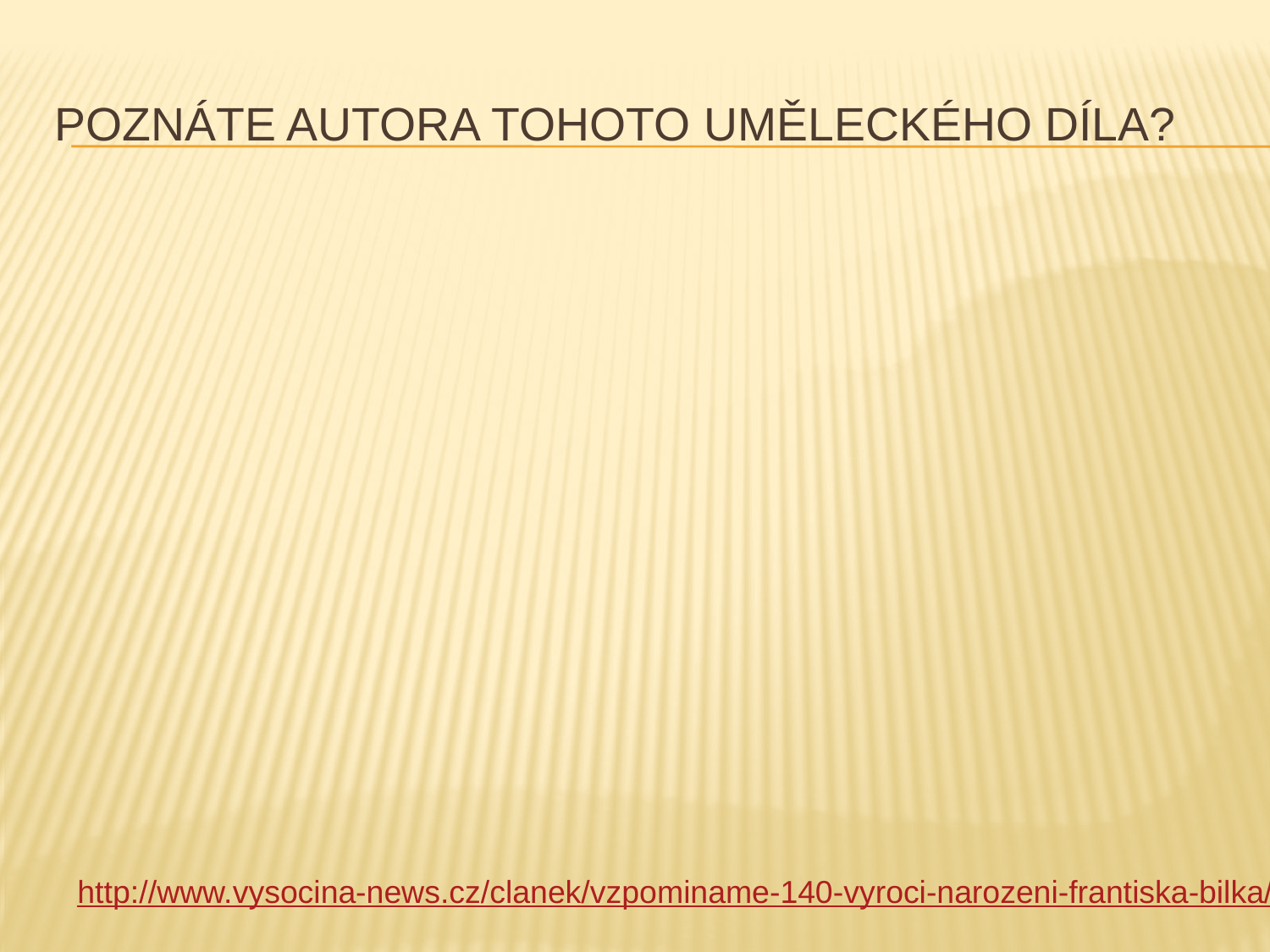

# Poznáte autora tohoto uměleckého díla?

http://www.vysocina-news.cz/clanek/vzpominame-140-vyroci-narozeni-frantiska-bilka/